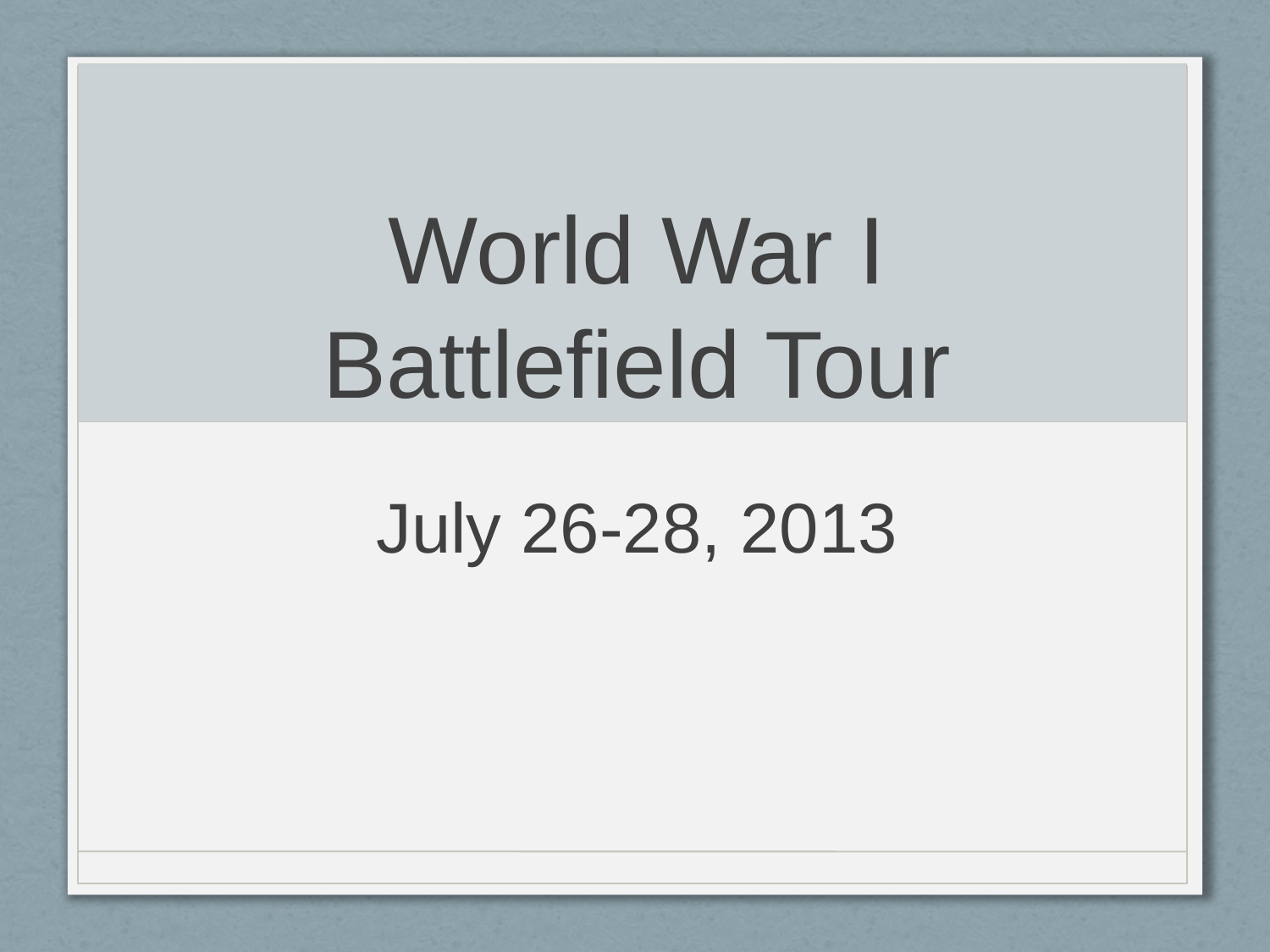

# World War I Battlefield Tour
July 26-28, 2013